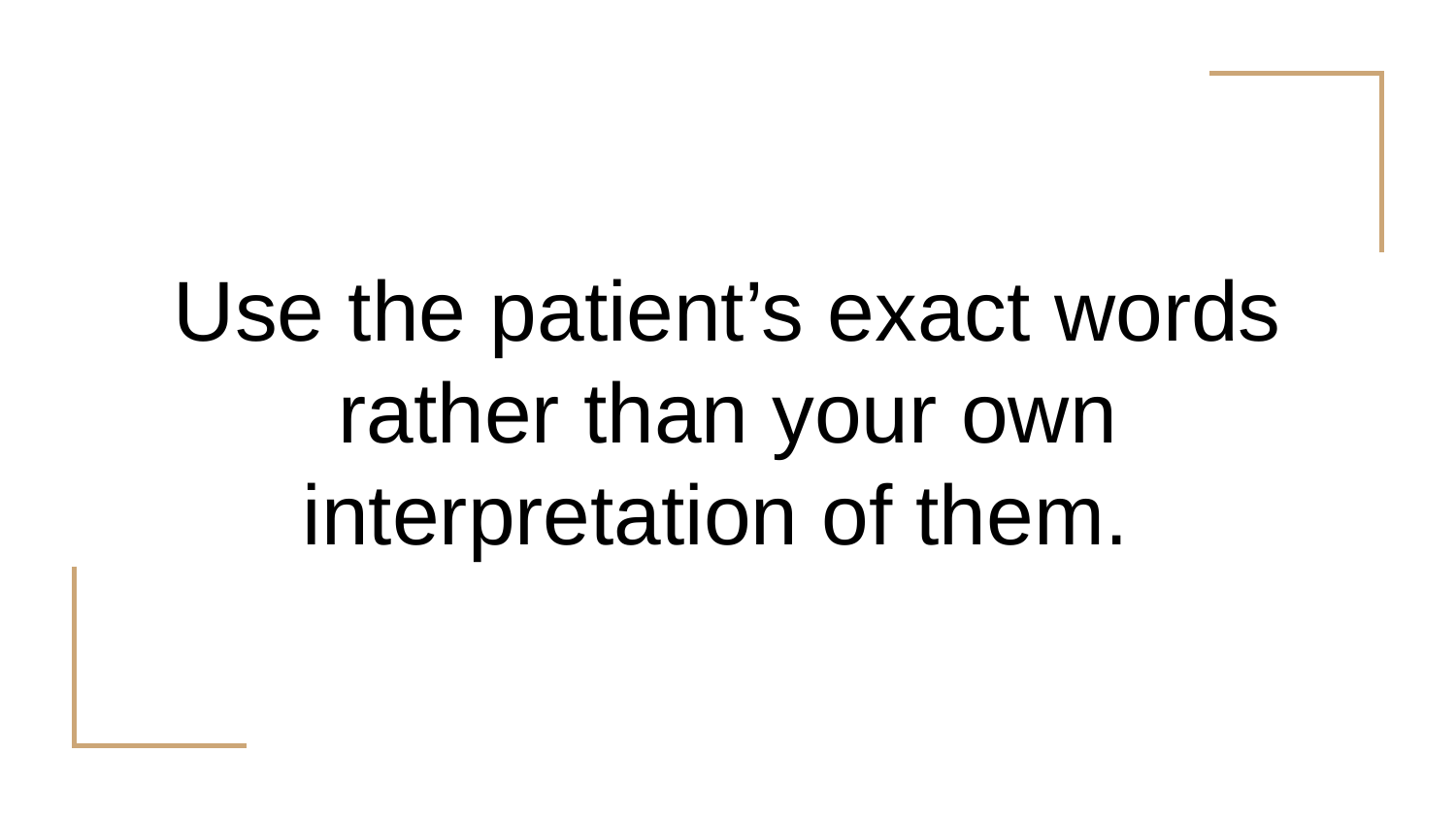

# Use the patient’s exact words rather than your own interpretation of them.